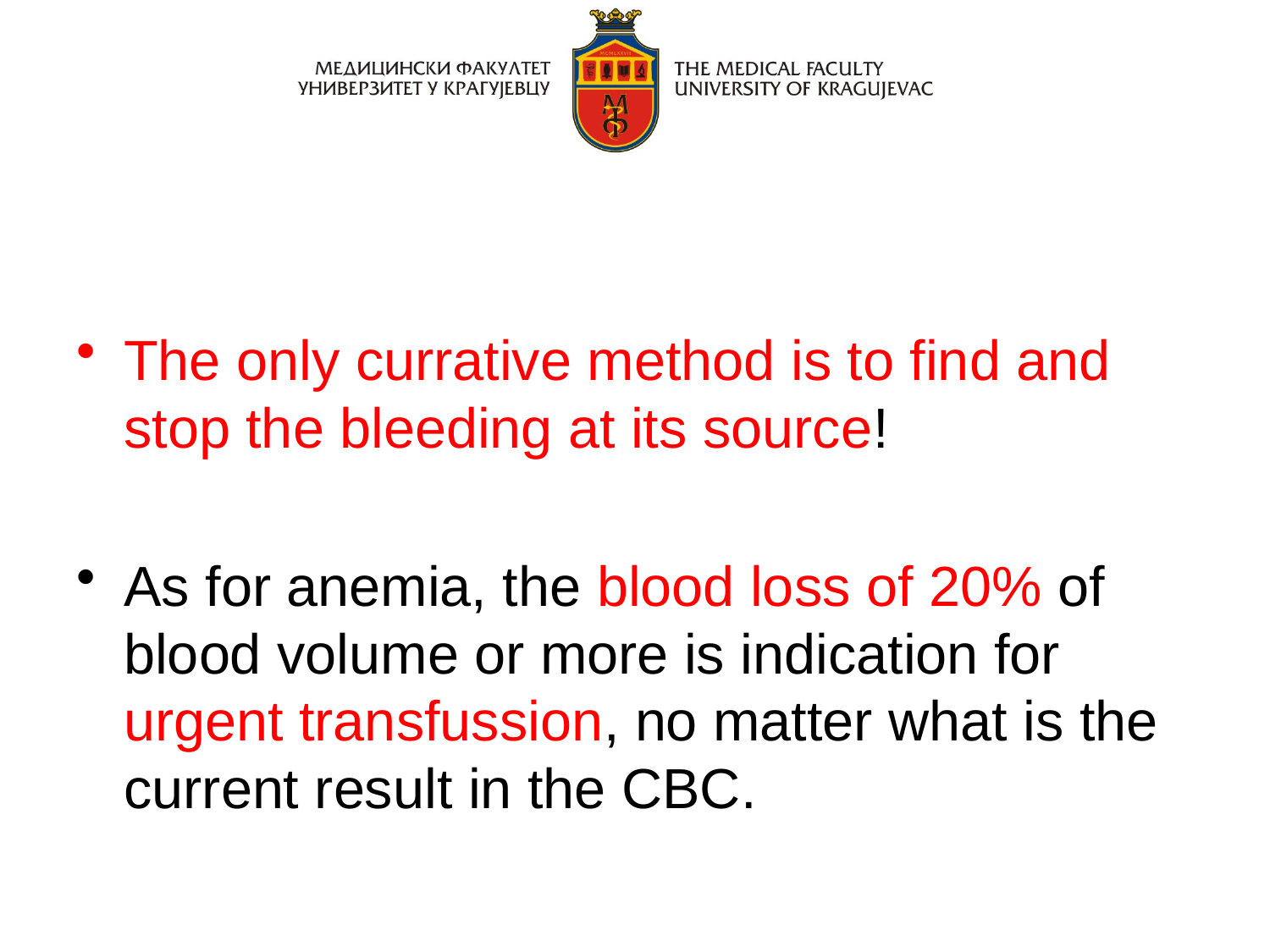

#
The only currative method is to find and stop the bleeding at its source!

As for anemia, the blood loss of 20% of blood volume or more is indication for urgent transfussion, no matter what is the current result in the CBC.